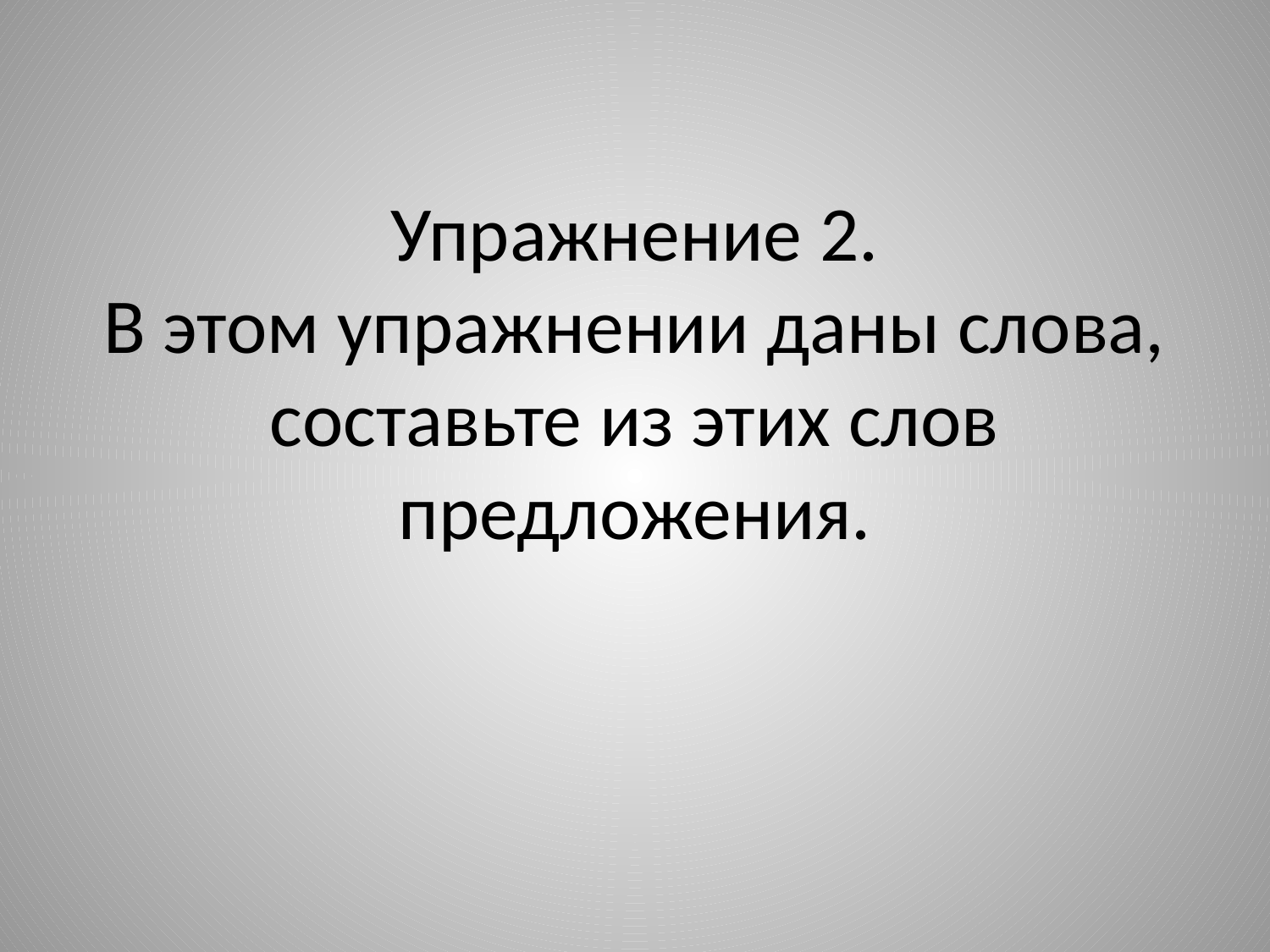

# Упражнение 2. В этом упражнении даны слова, составьте из этих слов предложения.